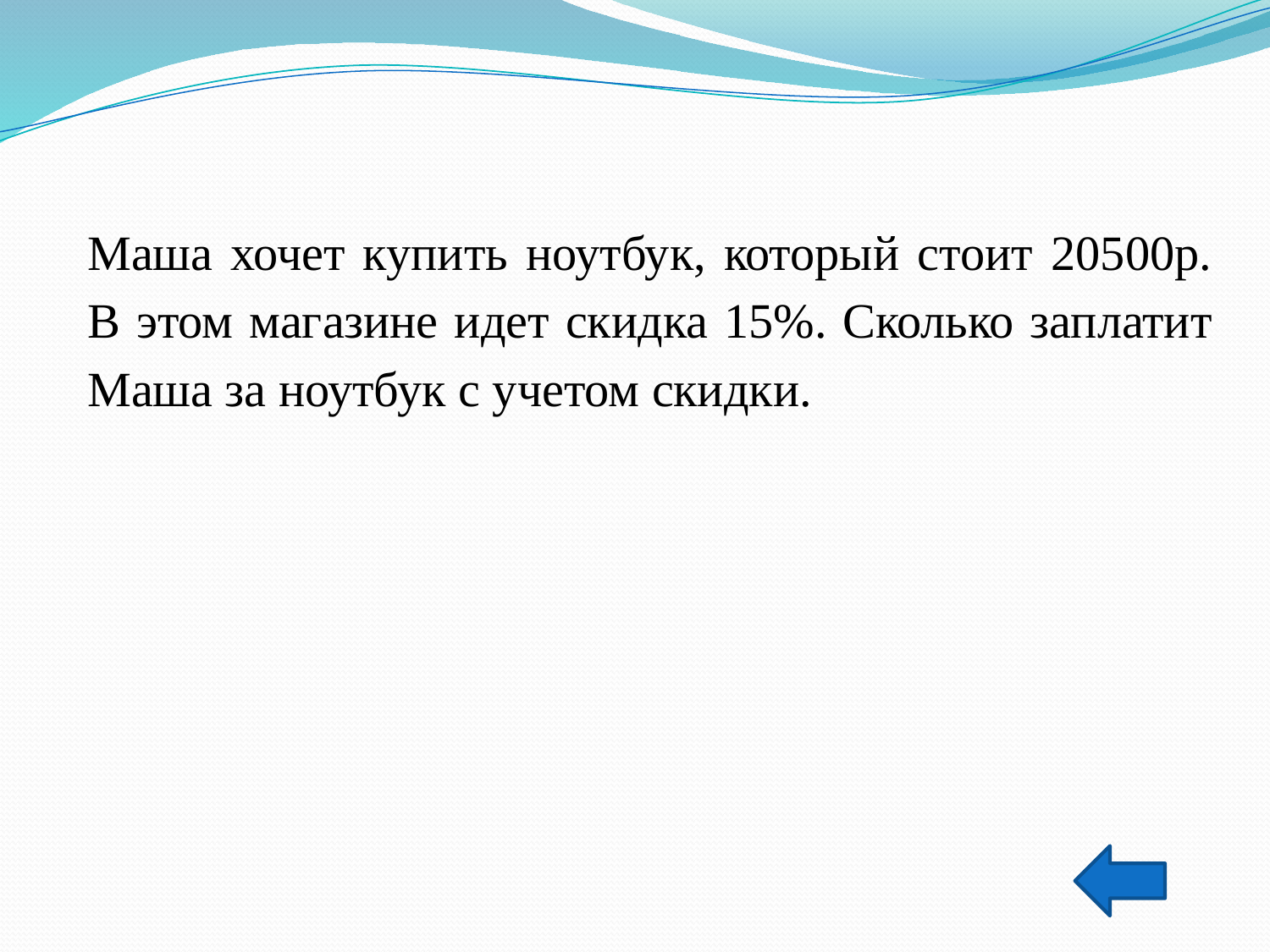

Маша хочет купить ноутбук, который стоит 20500р. В этом магазине идет скидка 15%. Сколько заплатит Маша за ноутбук с учетом скидки.